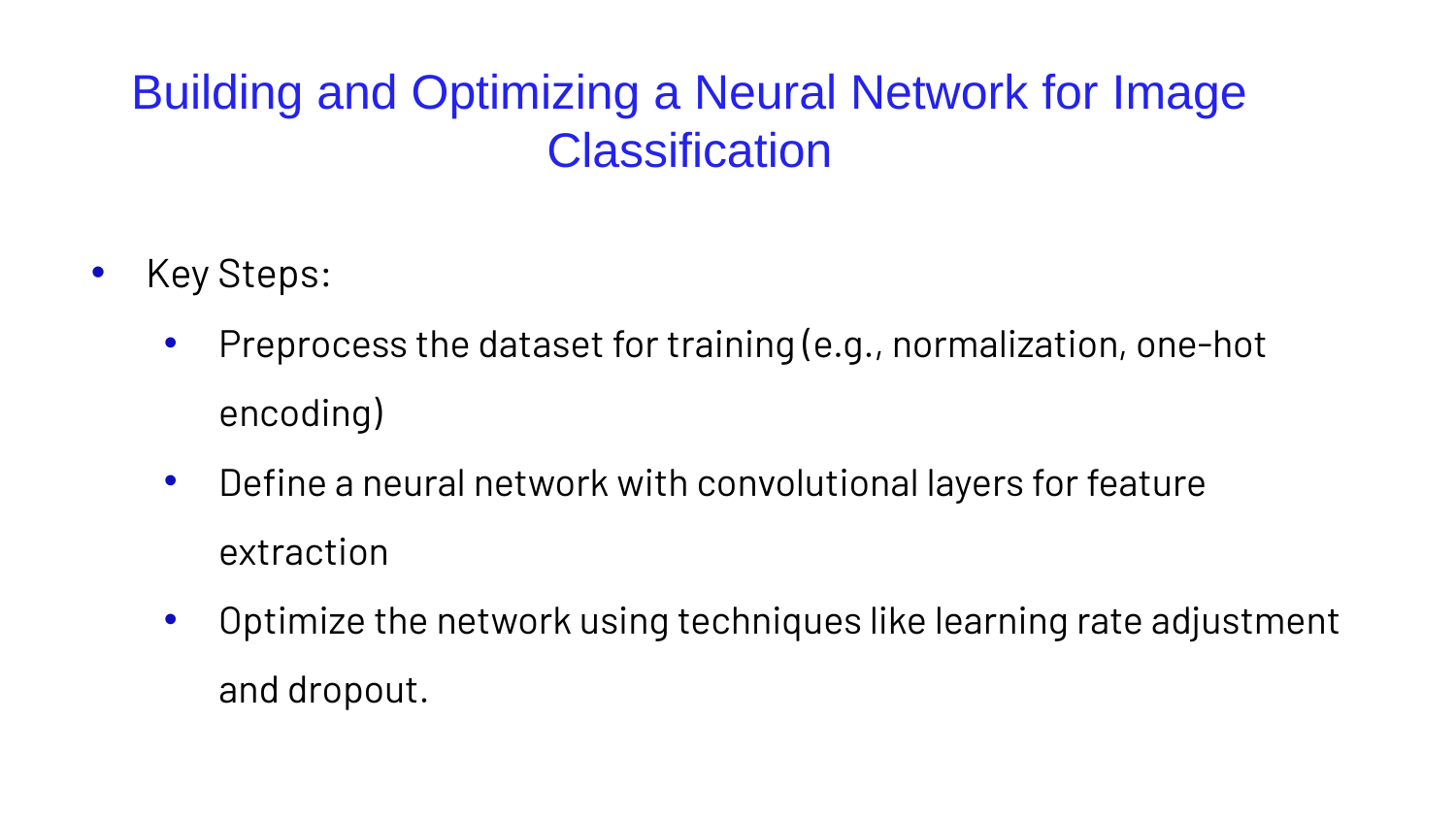

Building and Optimizing a Neural Network for Image Classification
Key Steps:
Preprocess the dataset for training (e.g., normalization, one-hot encoding)
Define a neural network with convolutional layers for feature extraction
Optimize the network using techniques like learning rate adjustment and dropout.